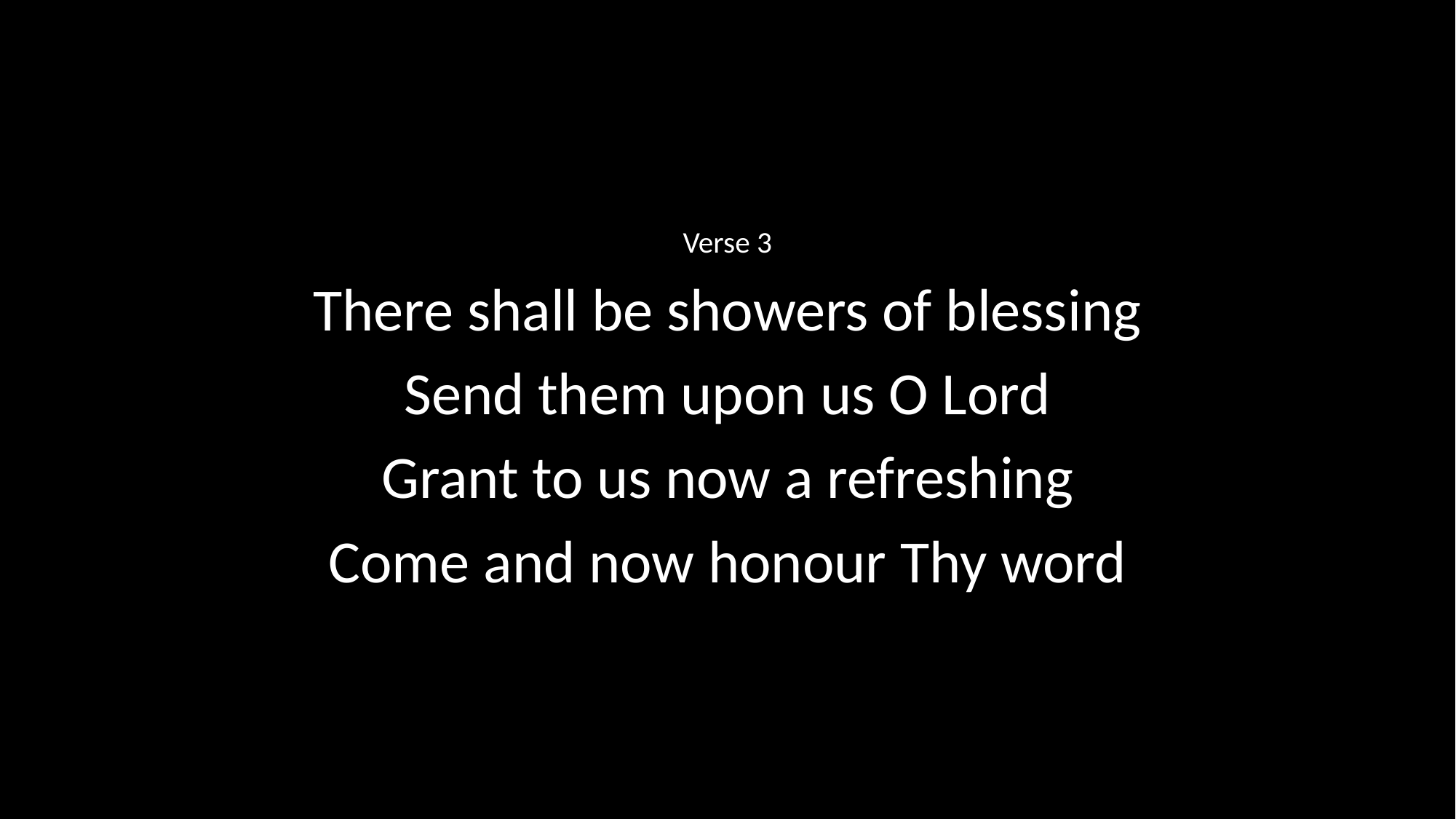

Verse 3
There shall be showers of blessing
Send them upon us O Lord
Grant to us now a refreshing
Come and now honour Thy word